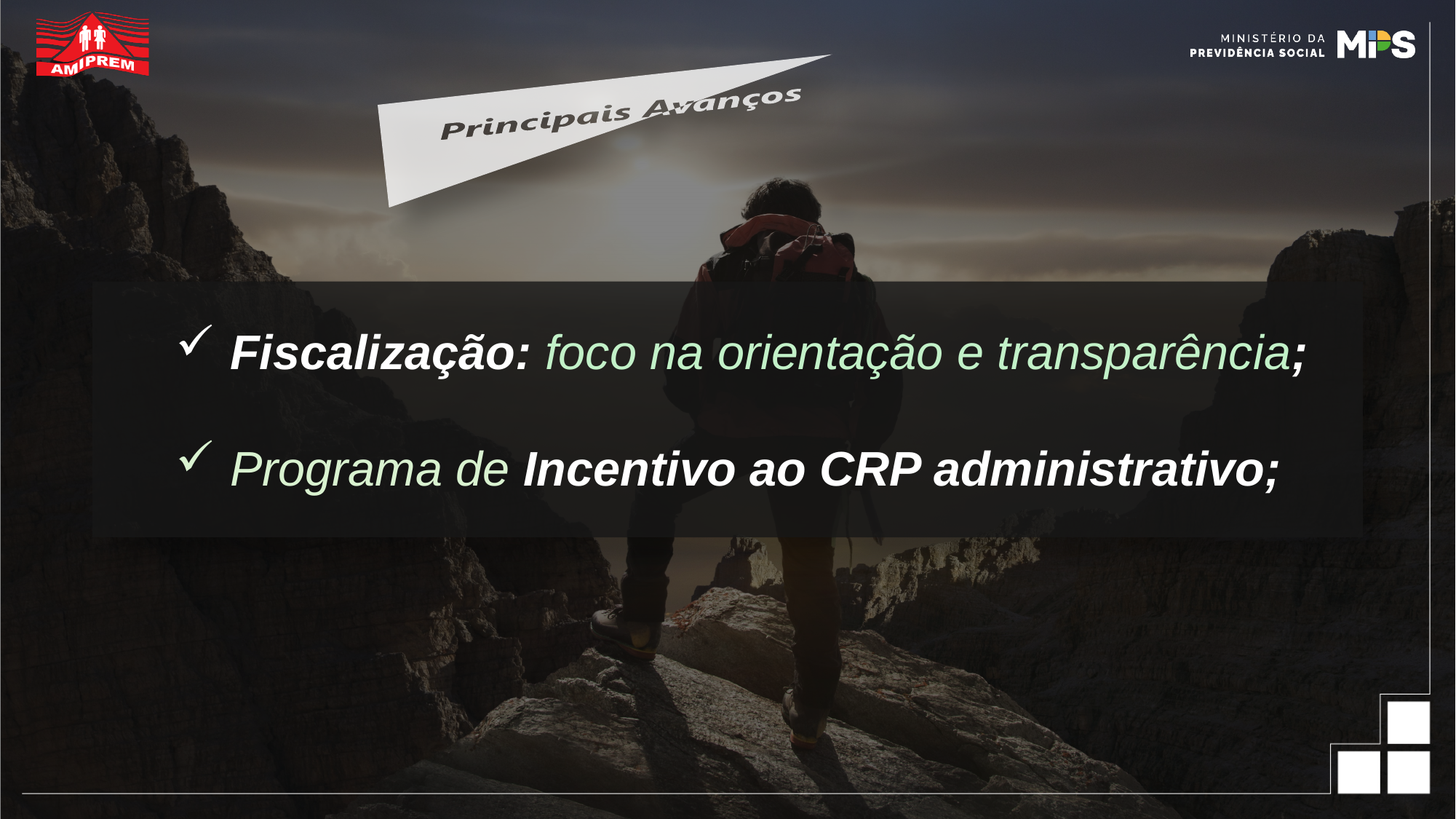

Fiscalização: foco na orientação e transparência;

Programa de Incentivo ao CRP administrativo;